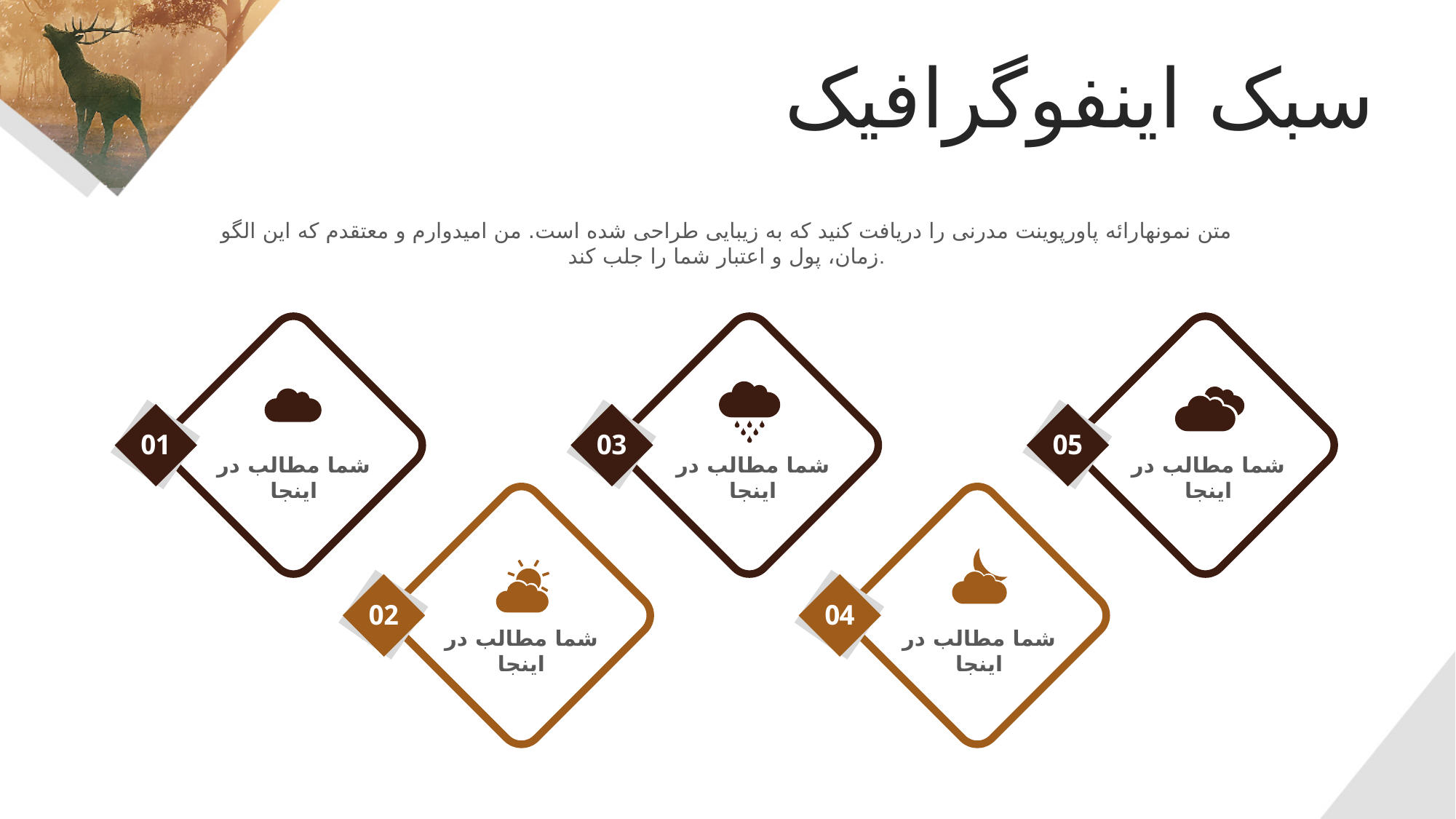

سبک اینفوگرافیک
متن نمونهارائه پاورپوینت مدرنی را دریافت کنید که به زیبایی طراحی شده است. من امیدوارم و معتقدم که این الگو زمان، پول و اعتبار شما را جلب کند.

01

03

05
شما مطالب در اینجا
شما مطالب در اینجا
شما مطالب در اینجا

02

04
شما مطالب در اینجا
شما مطالب در اینجا